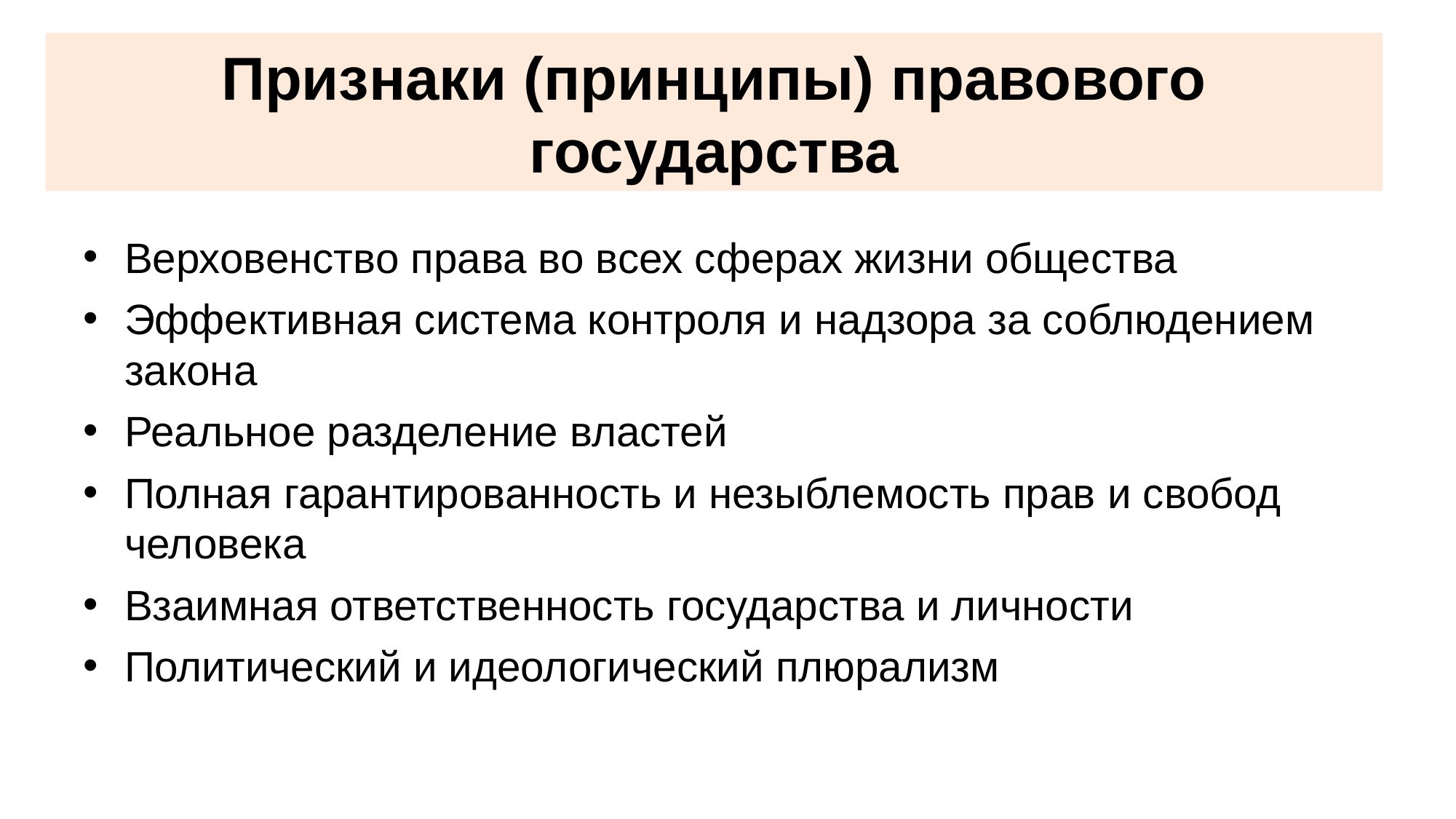

Признаки (принципы) правового государства
Верховенство права во всех сферах жизни общества
Эффективная система контроля и надзора за соблюдением закона
Реальное разделение властей
Полная гарантированность и незыблемость прав и свобод человека
Взаимная ответственность государства и личности
Политический и идеологический плюрализм